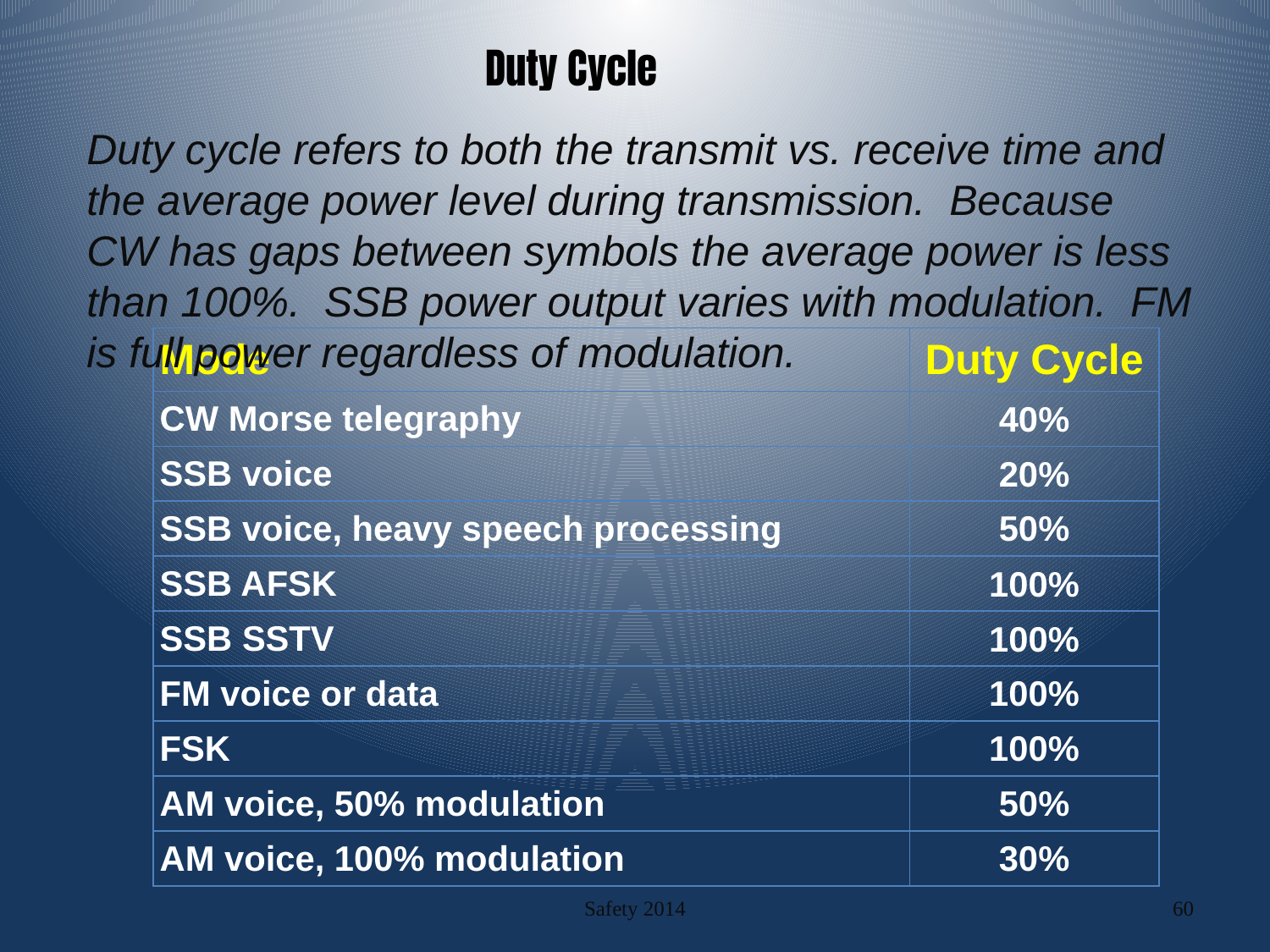

Duty Cycle
Duty cycle refers to both the transmit vs. receive time and the average power level during transmission.  Because CW has gaps between symbols the average power is less than 100%.  SSB power output varies with modulation.  FM is full power regardless of modulation.
| Mode | Duty Cycle |
| --- | --- |
| CW Morse telegraphy | 40% |
| SSB voice | 20% |
| SSB voice, heavy speech processing | 50% |
| SSB AFSK | 100% |
| SSB SSTV | 100% |
| FM voice or data | 100% |
| FSK | 100% |
| AM voice, 50% modulation | 50% |
| AM voice, 100% modulation | 30% |
Safety 2014
60